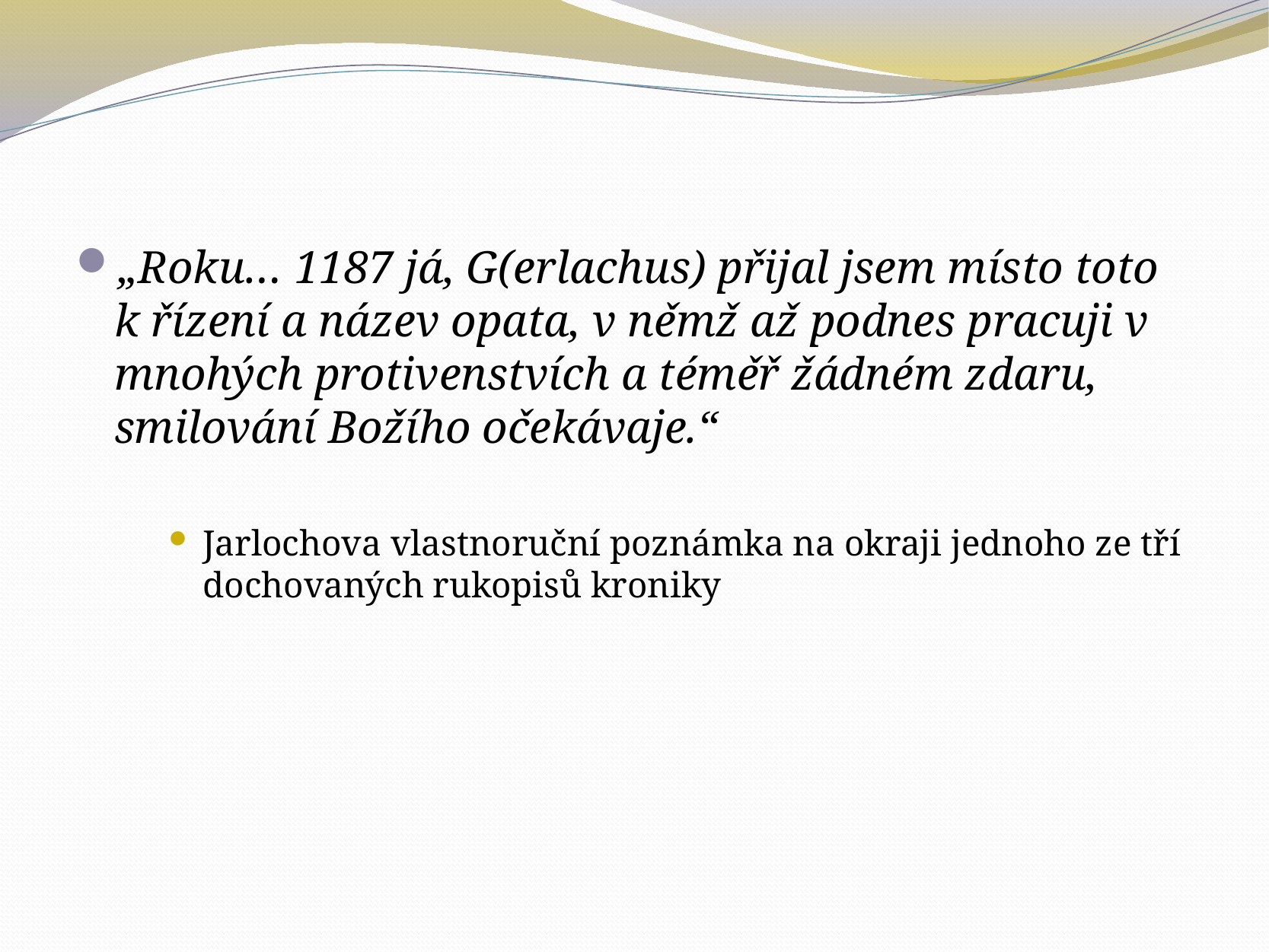

#
„Roku… 1187 já, G(erlachus) přijal jsem místo toto k řízení a název opata, v němž až podnes pracuji v mnohých protivenstvích a téměř žádném zdaru, smilování Božího očekávaje.“

Jarlochova vlastnoruční poznámka na okraji jednoho ze tří dochovaných rukopisů kroniky